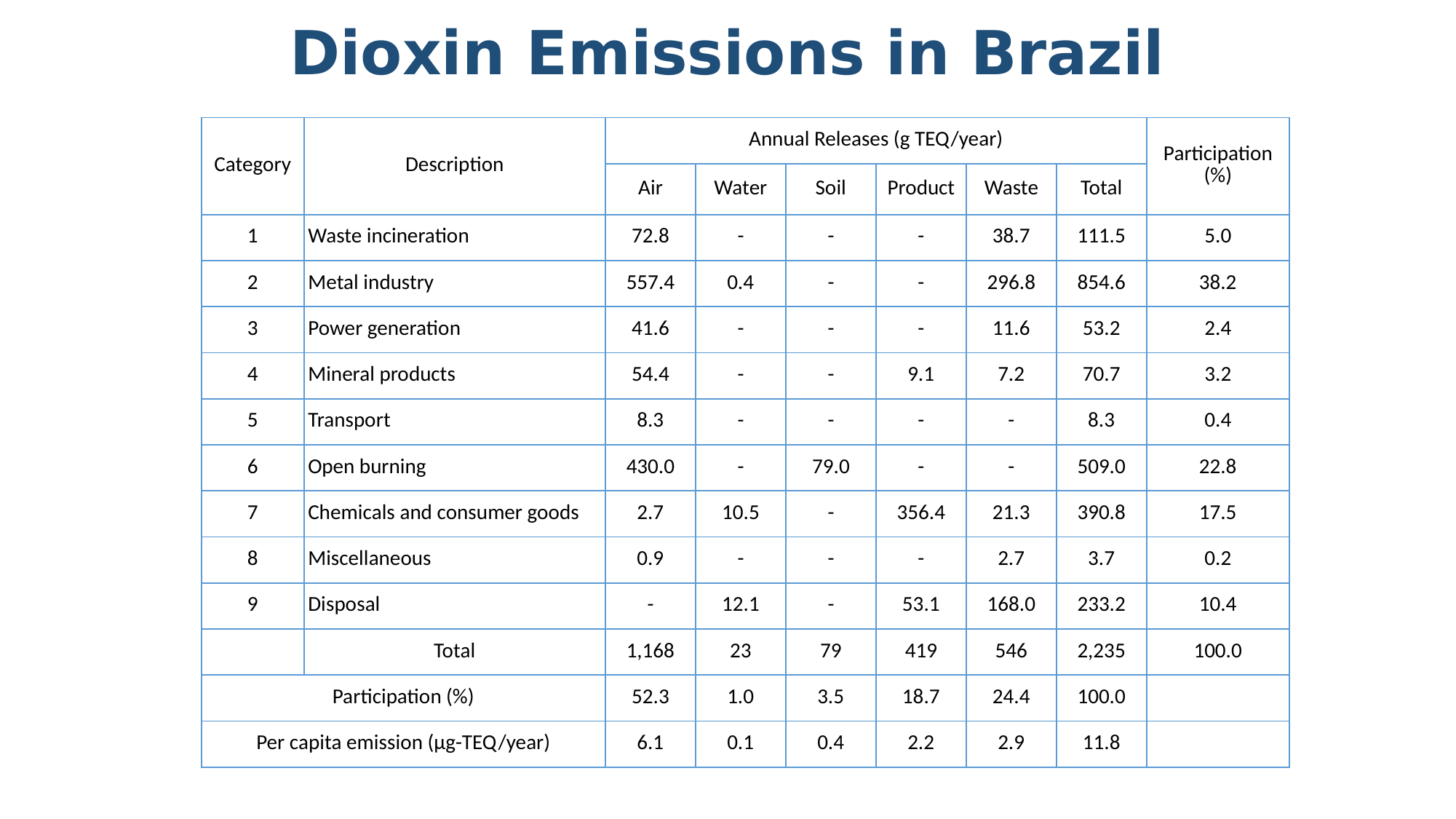

Dioxin Emissions in Brazil
| Category | Description | Annual Releases (g TEQ/year) |  |  |  |  |  | Participation (%) |
| --- | --- | --- | --- | --- | --- | --- | --- | --- |
|  |  | Air | Water | Soil | Product | Waste | Total |  |
| 1 | Waste incineration | 72.8 | - | - | - | 38.7 | 111.5 | 5.0 |
| 2 | Metal industry | 557.4 | 0.4 | - | - | 296.8 | 854.6 | 38.2 |
| 3 | Power generation | 41.6 | - | - | - | 11.6 | 53.2 | 2.4 |
| 4 | Mineral products | 54.4 | - | - | 9.1 | 7.2 | 70.7 | 3.2 |
| 5 | Transport | 8.3 | - | - | - | - | 8.3 | 0.4 |
| 6 | Open burning | 430.0 | - | 79.0 | - | - | 509.0 | 22.8 |
| 7 | Chemicals and consumer goods | 2.7 | 10.5 | - | 356.4 | 21.3 | 390.8 | 17.5 |
| 8 | Miscellaneous | 0.9 | - | - | - | 2.7 | 3.7 | 0.2 |
| 9 | Disposal | - | 12.1 | - | 53.1 | 168.0 | 233.2 | 10.4 |
|  | Total | 1,168 | 23 | 79 | 419 | 546 | 2,235 | 100.0 |
| Participation (%) |  | 52.3 | 1.0 | 3.5 | 18.7 | 24.4 | 100.0 |  |
| Per capita emission (μg-TEQ/year) |  | 6.1 | 0.1 | 0.4 | 2.2 | 2.9 | 11.8 |  |